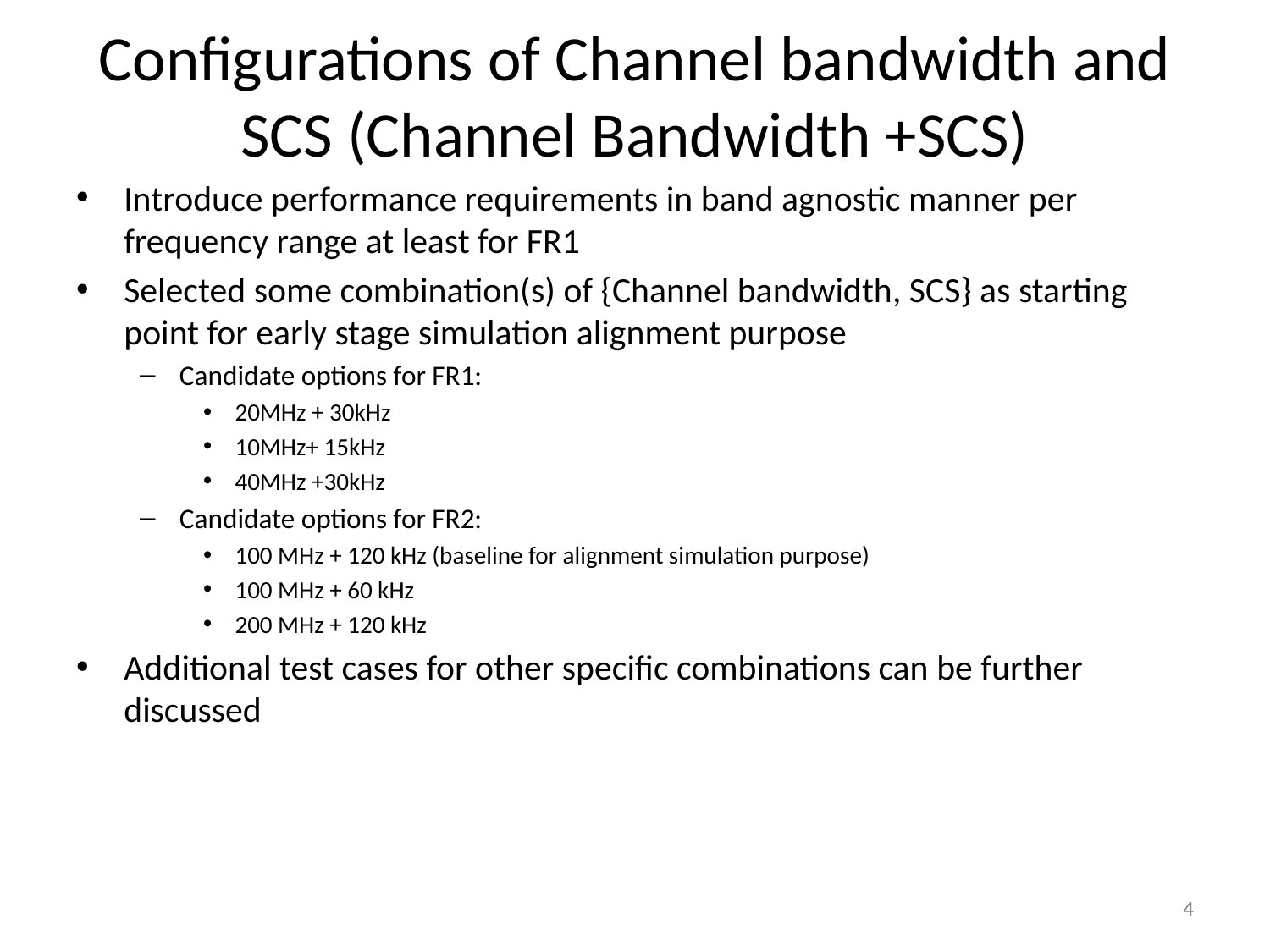

# Configurations of Channel bandwidth and SCS (Channel Bandwidth +SCS)
Introduce performance requirements in band agnostic manner per frequency range at least for FR1
Selected some combination(s) of {Channel bandwidth, SCS} as starting point for early stage simulation alignment purpose
Candidate options for FR1:
20MHz + 30kHz
10MHz+ 15kHz
40MHz +30kHz
Candidate options for FR2:
100 MHz + 120 kHz (baseline for alignment simulation purpose)
100 MHz + 60 kHz
200 MHz + 120 kHz
Additional test cases for other specific combinations can be further discussed

4